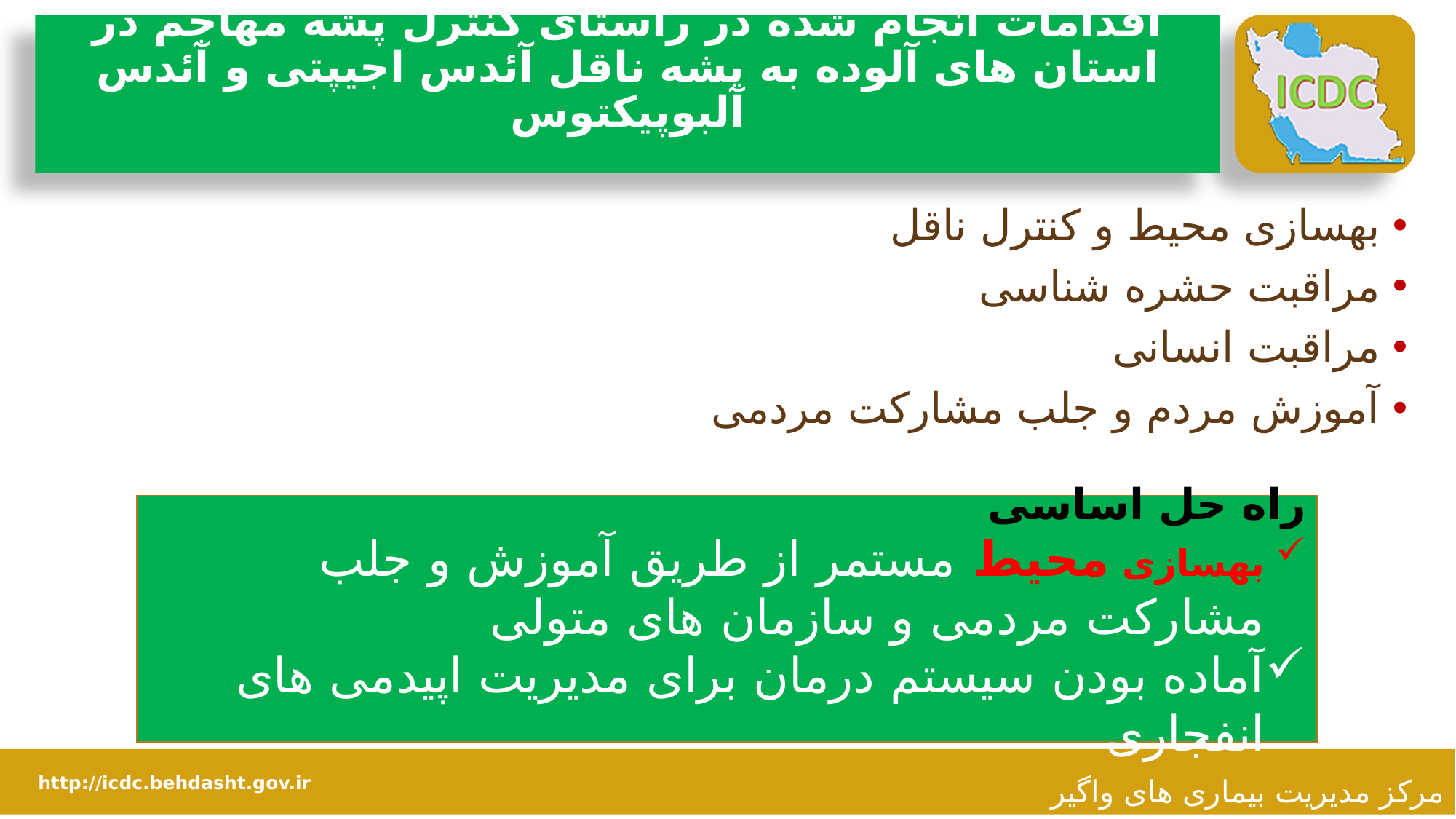

# اقدامات انجام شده در راستای کنترل پشه مهاجم در استان های آلوده به پشه ناقل آئدس اجیپتی و آئدس آلبوپیکتوس
بهسازی محیط و کنترل ناقل
مراقبت حشره شناسی
مراقبت انسانی
آموزش مردم و جلب مشارکت مردمی

راه حل اساسی
بهسازی محیط مستمر از طریق آموزش و جلب مشارکت مردمی و سازمان های متولی
آماده بودن سیستم درمان برای مدیریت اپیدمی های انفجاری